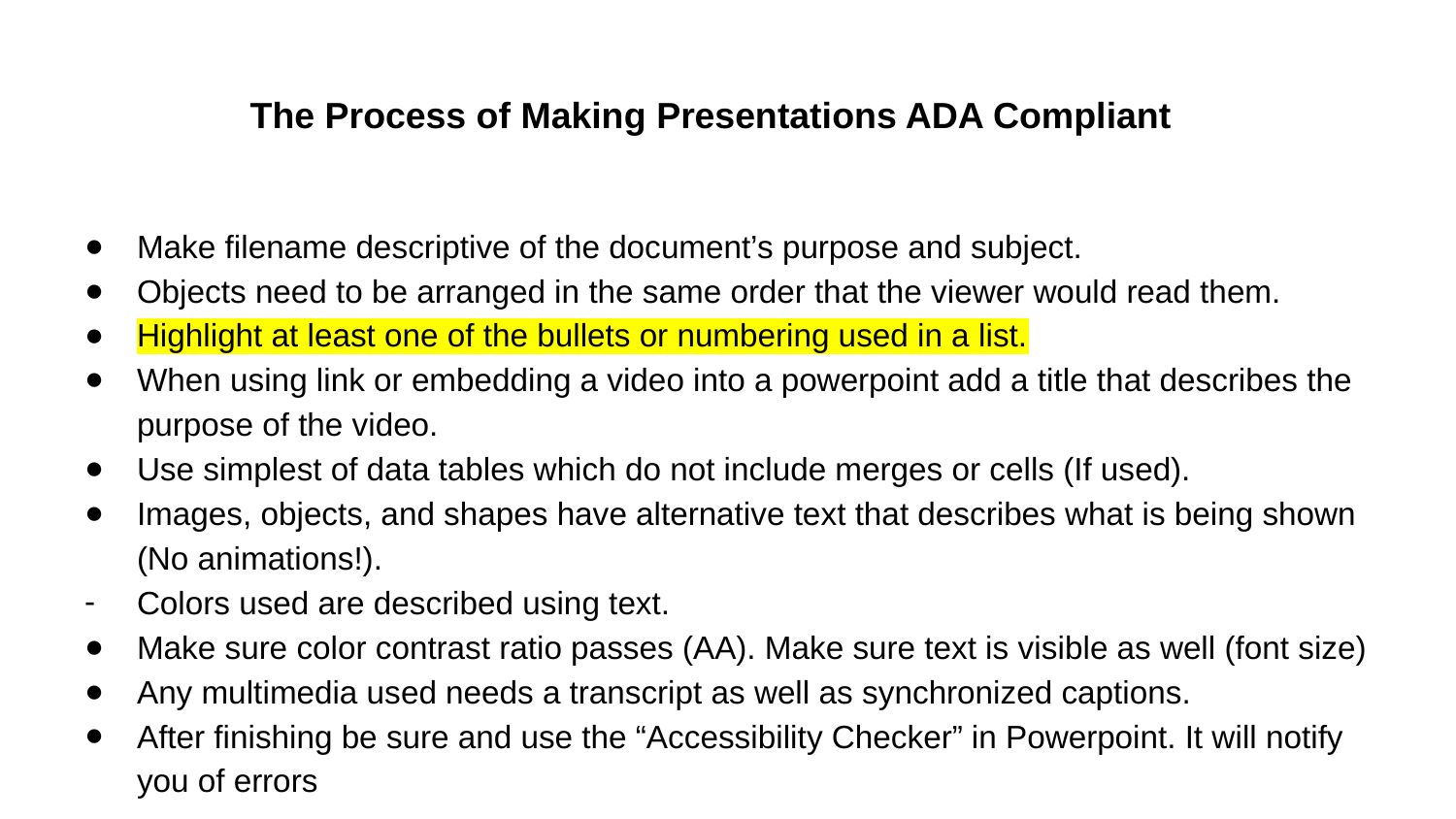

# The Process of Making Presentations ADA Compliant

Make filename descriptive of the document’s purpose and subject.
Objects need to be arranged in the same order that the viewer would read them.
Highlight at least one of the bullets or numbering used in a list.
When using link or embedding a video into a powerpoint add a title that describes the purpose of the video.
Use simplest of data tables which do not include merges or cells (If used).
Images, objects, and shapes have alternative text that describes what is being shown (No animations!).
Colors used are described using text.
Make sure color contrast ratio passes (AA). Make sure text is visible as well (font size)
Any multimedia used needs a transcript as well as synchronized captions.
After finishing be sure and use the “Accessibility Checker” in Powerpoint. It will notify you of errors